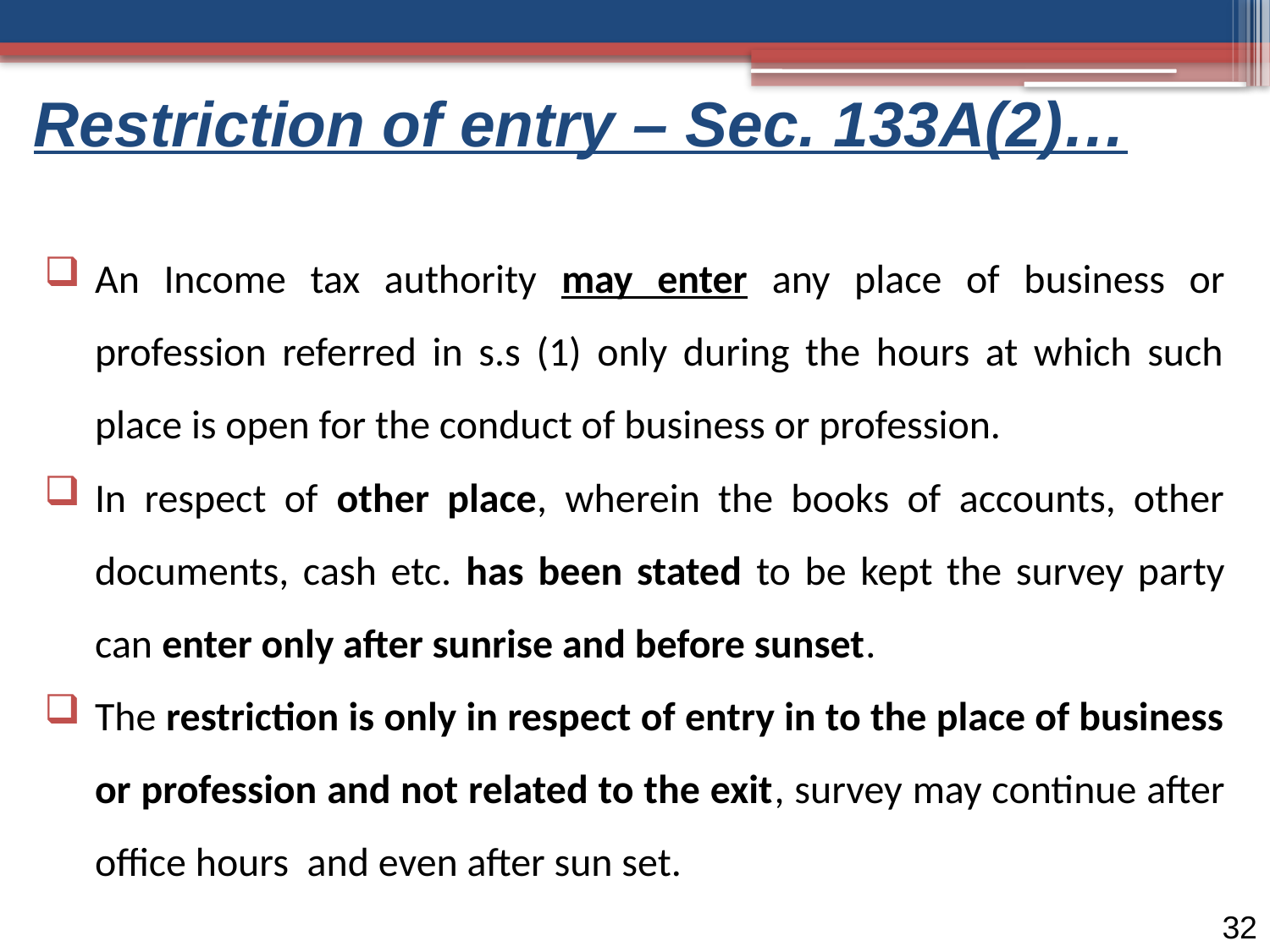

# Restriction of entry – Sec. 133A(2)…
An Income tax authority may enter any place of business or profession referred in s.s (1) only during the hours at which such place is open for the conduct of business or profession.
In respect of other place, wherein the books of accounts, other documents, cash etc. has been stated to be kept the survey party can enter only after sunrise and before sunset.
The restriction is only in respect of entry in to the place of business or profession and not related to the exit, survey may continue after office hours  and even after sun set.
32